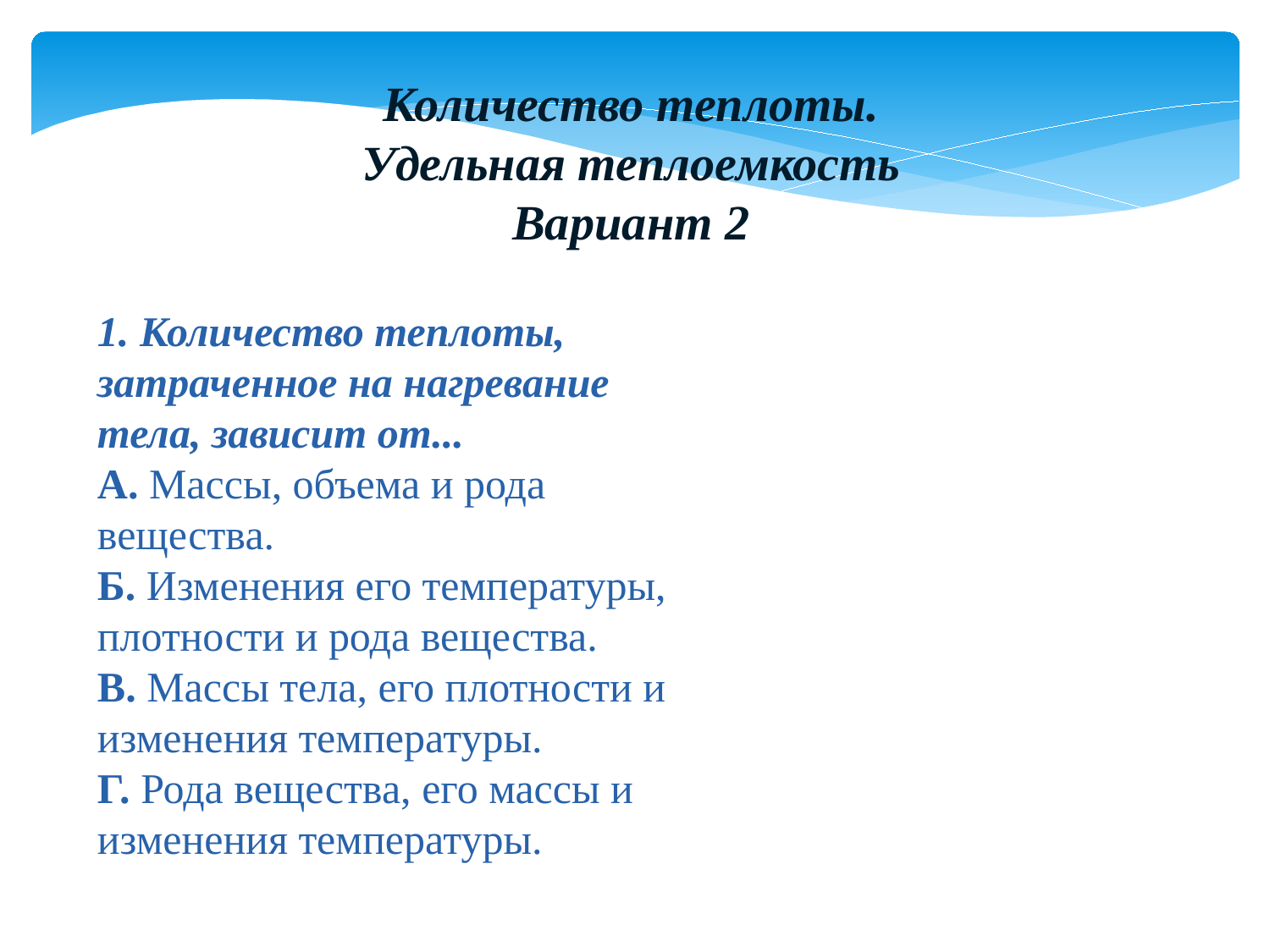

Количество теплоты. Удельная теплоемкость
Вариант 2

1. Количество теплоты, затраченное на нагревание тела, зависит от...
А. Массы, объема и рода вещества.
Б. Изменения его температуры, плотности и рода вещества.
В. Массы тела, его плотности и изменения температуры.
Г. Рода вещества, его массы и изменения температуры.